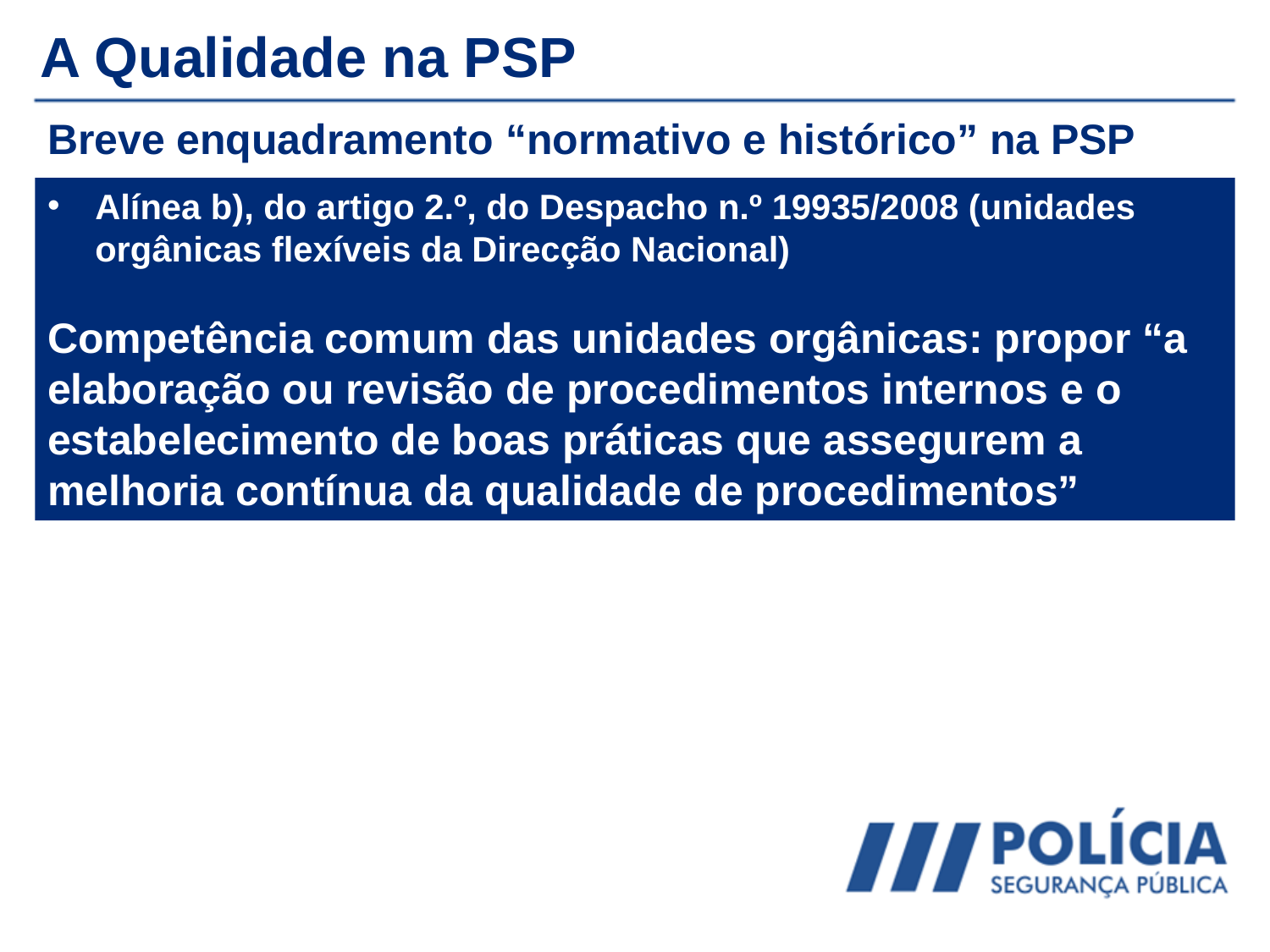

A Qualidade na PSP
Breve enquadramento “normativo e histórico” na PSP
Alínea b), do artigo 2.º, do Despacho n.º 19935/2008 (unidades orgânicas flexíveis da Direcção Nacional)

Competência comum das unidades orgânicas: propor “a elaboração ou revisão de procedimentos internos e o estabelecimento de boas práticas que assegurem a melhoria contínua da qualidade de procedimentos”